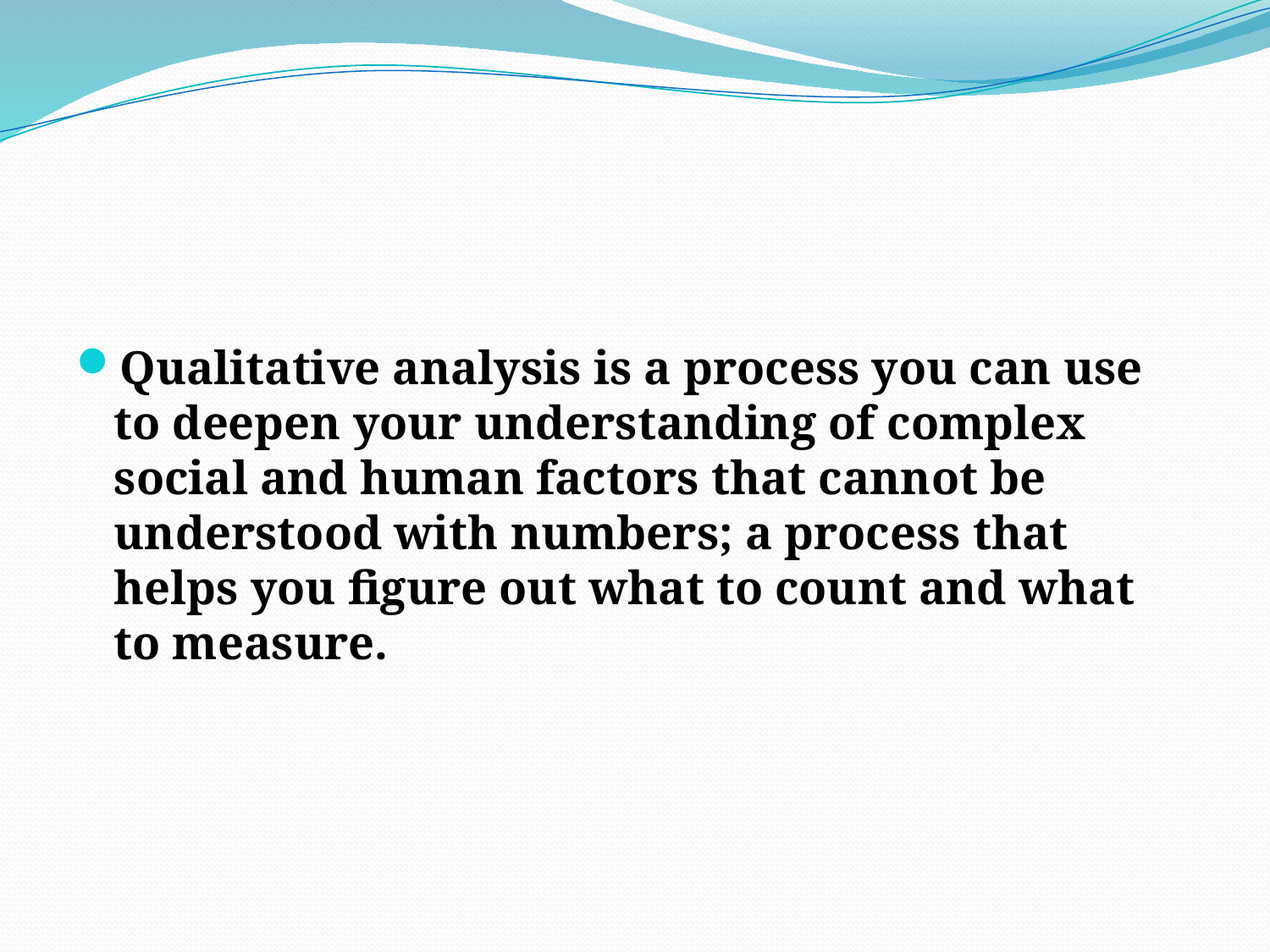

#

Qualitative analysis is a process you can use to deepen your understanding of complex social and human factors that cannot be understood with numbers; a process that helps you figure out what to count and what to measure.